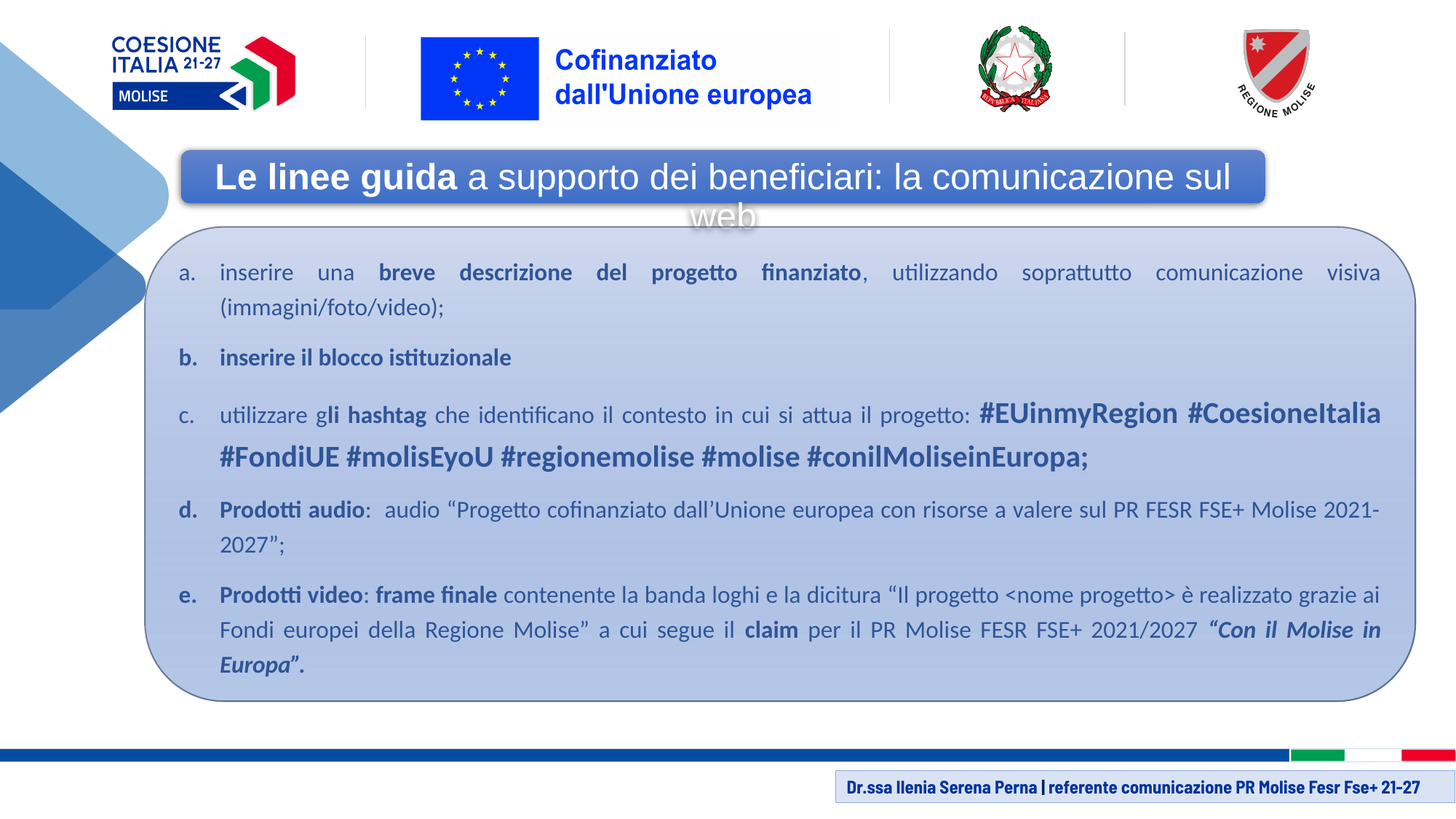

Le linee guida a supporto dei beneficiari: la comunicazione sul web

inserire una breve descrizione del progetto finanziato, utilizzando soprattutto comunicazione visiva (immagini/foto/video);
inserire il blocco istituzionale
utilizzare gli hashtag che identificano il contesto in cui si attua il progetto: #EUinmyRegion #CoesioneItalia #FondiUE #molisEyoU #regionemolise #molise #conilMoliseinEuropa;
Prodotti audio:  audio “Progetto cofinanziato dall’Unione europea con risorse a valere sul PR FESR FSE+ Molise 2021-2027”;
Prodotti video: frame finale contenente la banda loghi e la dicitura “Il progetto <nome progetto> è realizzato grazie ai Fondi europei della Regione Molise” a cui segue il claim per il PR Molise FESR FSE+ 2021/2027 “Con il Molise in Europa”.
Dr.ssa Ilenia Serena Perna | referente comunicazione PR Molise Fesr Fse+ 21-27